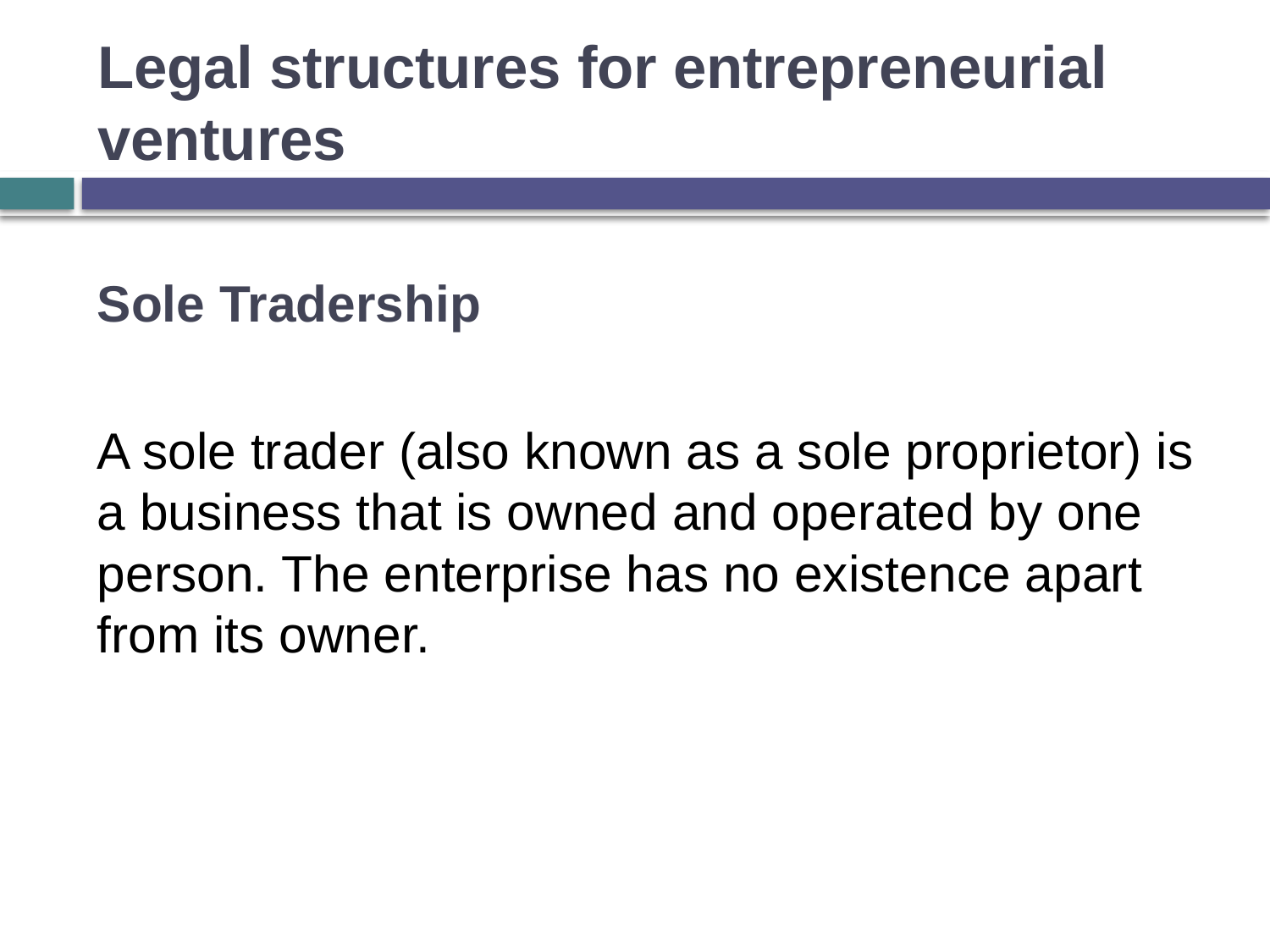

# Legal structures for entrepreneurial ventures
Sole Tradership

A sole trader (also known as a sole proprietor) is a business that is owned and operated by one person. The enterprise has no existence apart from its owner.